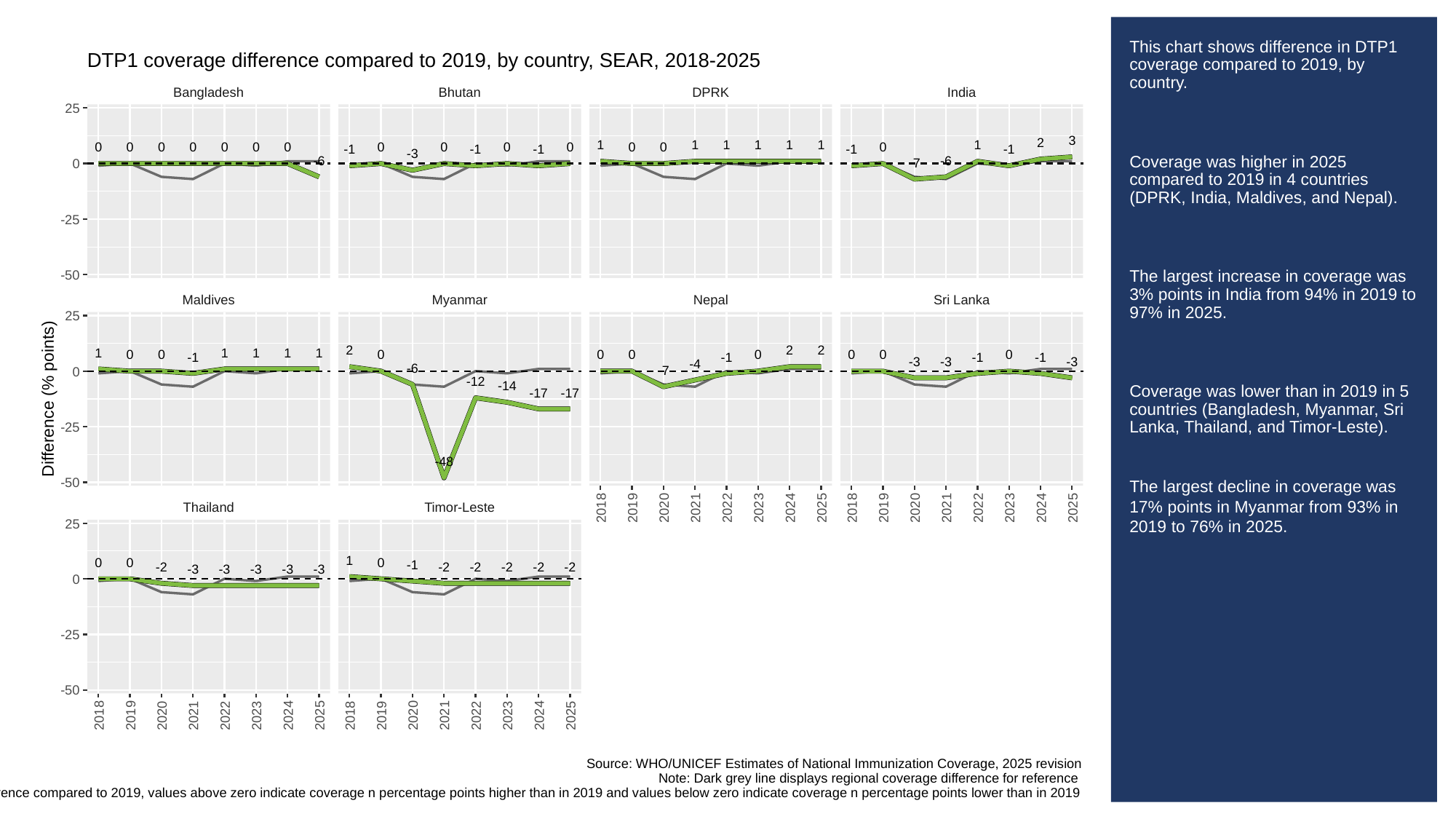

# This chart shows difference in DTP1 coverage compared to 2019, by country.

Coverage was higher in 2025 compared to 2019 in 4 countries (DPRK, India, Maldives, and Nepal).

The largest increase in coverage was 3% points in India from 94% in 2019 to 97% in 2025.

Coverage was lower than in 2019 in 5 countries (Bangladesh, Myanmar, Sri Lanka, Thailand, and Timor-Leste).

The largest decline in coverage was 17% points in Myanmar from 93% in 2019 to 76% in 2025.

DTP1 coverage difference compared to 2019, by country, SEAR, 2018-2025
Bangladesh
Bhutan
DPRK
India
25

3

2
1
1
1
1
1
1
1
0
0
0
0
0
0
0
0
0
0
0
0
0
0
-1
-1
-1
-1
-1
-3
-6
-6

-7
0

-25

-50

Maldives
Myanmar
Nepal
Sri Lanka
25

2
2
2
1
1
1
1
1
0
0
0
0
0
0
0
0
0
-1
-1
-1
-1
-3
-3
-3
-4
-6
-7
0

-12
-14
-17
-17
Difference (% points)

-25

-48
-50

Thailand
Timor-Leste
2018
2019
2020
2021
2022
2023
2024
2025
2018
2019
2020
2021
2022
2023
2024
2025
25

1
0
0
0
-1
-2
-2
-2
-2
-2
-2
-3
-3
-3
-3
-3
0

-25

-50

2018
2019
2020
2021
2022
2023
2024
2025
2018
2019
2020
2021
2022
2023
2024
2025
Source: WHO/UNICEF Estimates of National Immunization Coverage, 2025 revision
Note: Dark grey line displays regional coverage difference for reference
When looking at coverage difference compared to 2019, values above zero indicate coverage n percentage points higher than in 2019 and values below zero indicate coverage n percentage points lower than in 2019